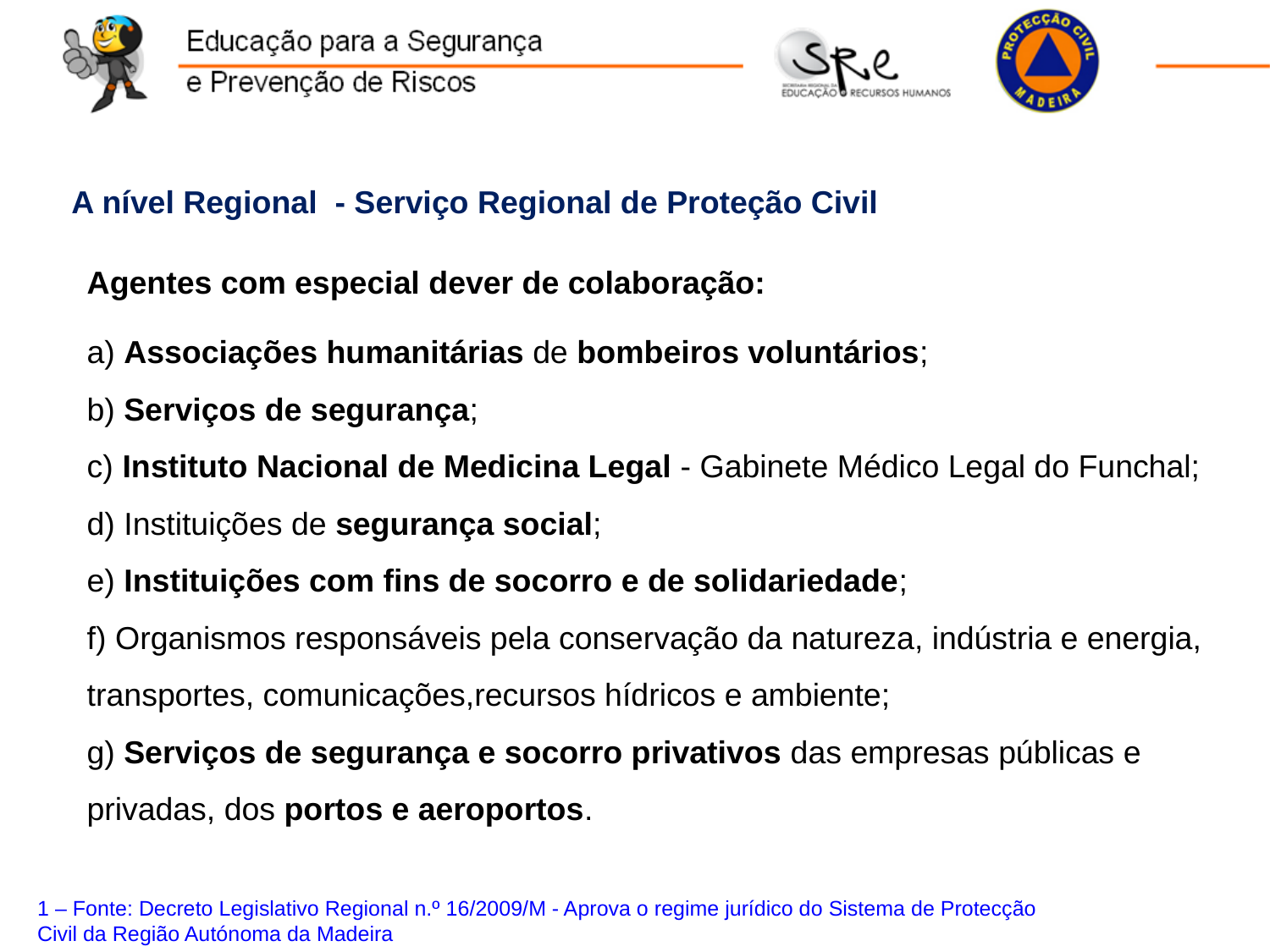

b

b

) As forças de segurança;

) As forças de segurança;

A nível Regional  - Serviço Regional de Proteção Civil
Agentes com especial dever de colaboração:
a) Associações humanitárias de bombeiros voluntários;
b) Serviços de segurança;
c) Instituto Nacional de Medicina Legal - Gabinete Médico Legal do Funchal;
d) Instituições de segurança social;
e) Instituições com fins de socorro e de solidariedade;
f) Organismos responsáveis pela conservação da natureza, indústria e energia, transportes, comunicações,recursos hídricos e ambiente;
g) Serviços de segurança e socorro privativos das empresas públicas e privadas, dos portos e aeroportos.
1 – Fonte: Decreto Legislativo Regional n.º 16/2009/M - Aprova o regime jurídico do Sistema de Protecção Civil da Região Autónoma da Madeira
com as suas atribuições próprias:

com as suas atribuições próprias:

a

a

) Os corpos de bombeiros;

) Os corpos de bombeiros;

c

c

) As Forças Armadas;

) As Forças Armadas;

d

d

) A Autoridade Marítima;

) A Autoridade Marítima;

e

e

) Os serviços de saúde e o Serviço de Emergência

) Os serviços de saúde e o Serviço de Emergência

Médica Regional;

Médica Regional;

f

f

) O Corpo da Polícia Florestal
) O Corpo da Polícia Florestal